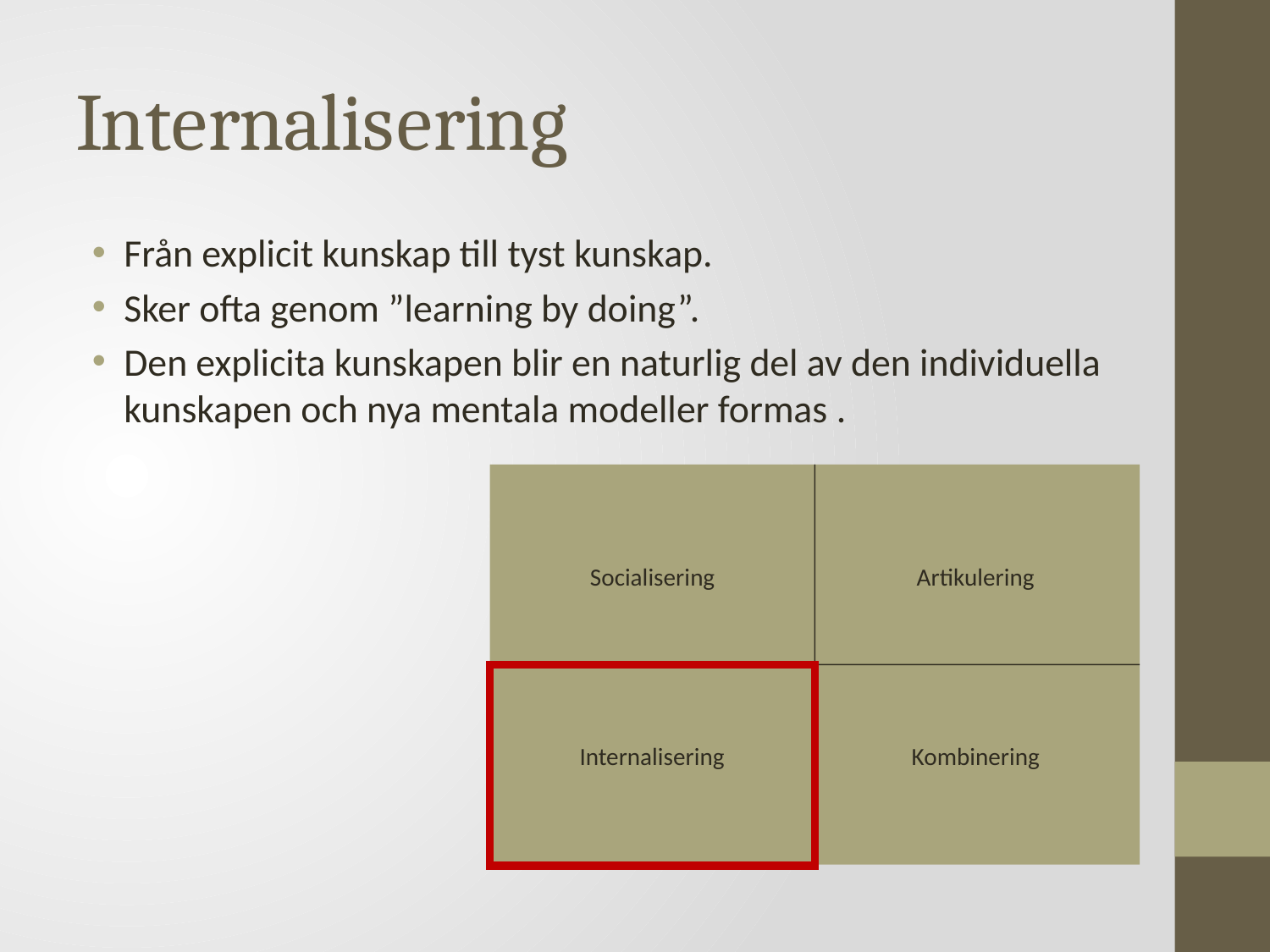

# Internalisering
Från explicit kunskap till tyst kunskap.
Sker ofta genom ”learning by doing”.
Den explicita kunskapen blir en naturlig del av den individuella kunskapen och nya mentala modeller formas .

Socialisering
Artikulering
Internalisering
Kombinering